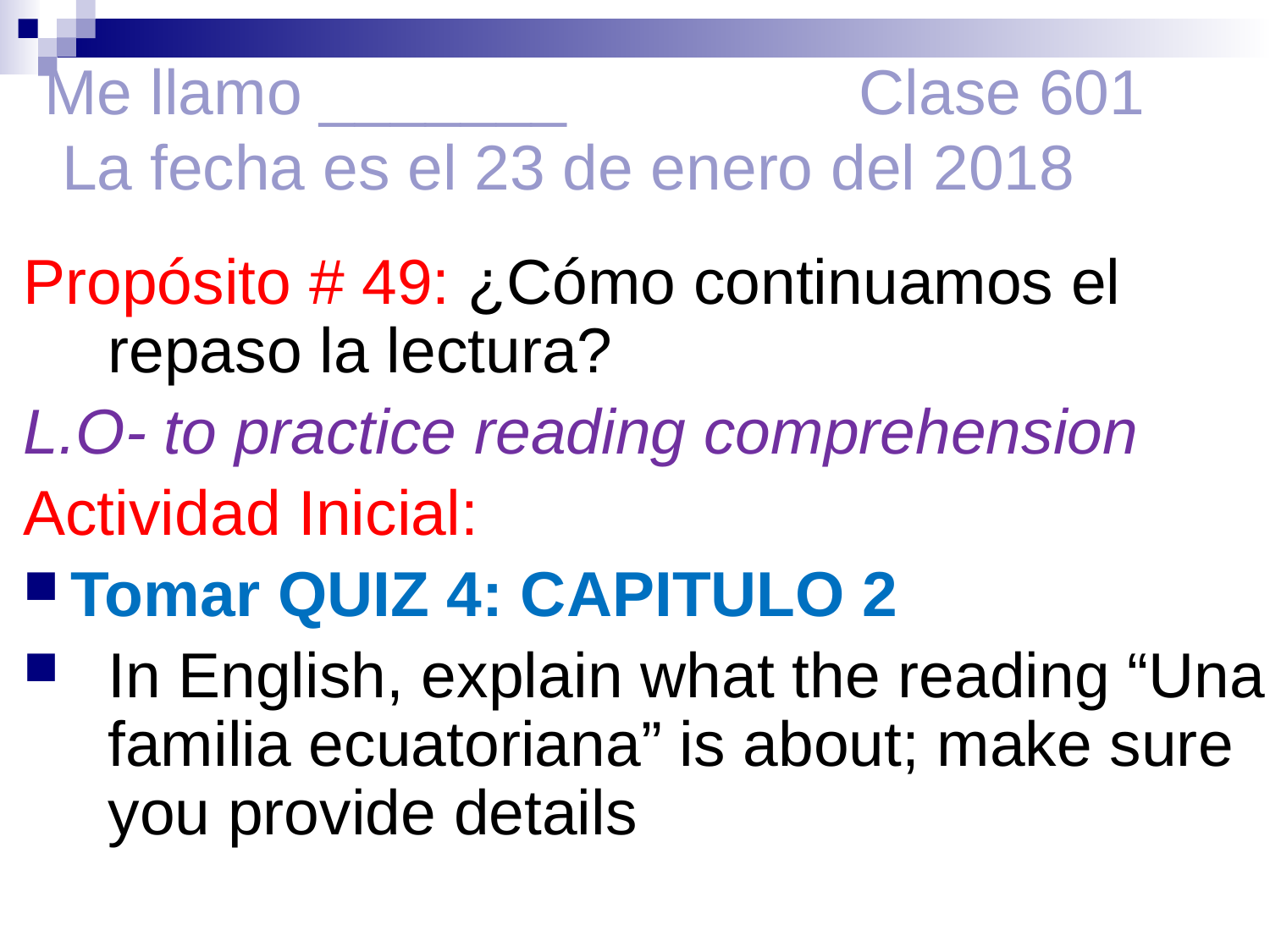

# Me llamo _______ 		   Clase 601 La fecha es el 23 de enero del 2018
Propósito # 49: ¿Cómo continuamos el repaso la lectura?
L.O- to practice reading comprehension
Actividad Inicial:
Tomar QUIZ 4: CAPITULO 2
In English, explain what the reading “Una familia ecuatoriana” is about; make sure you provide details